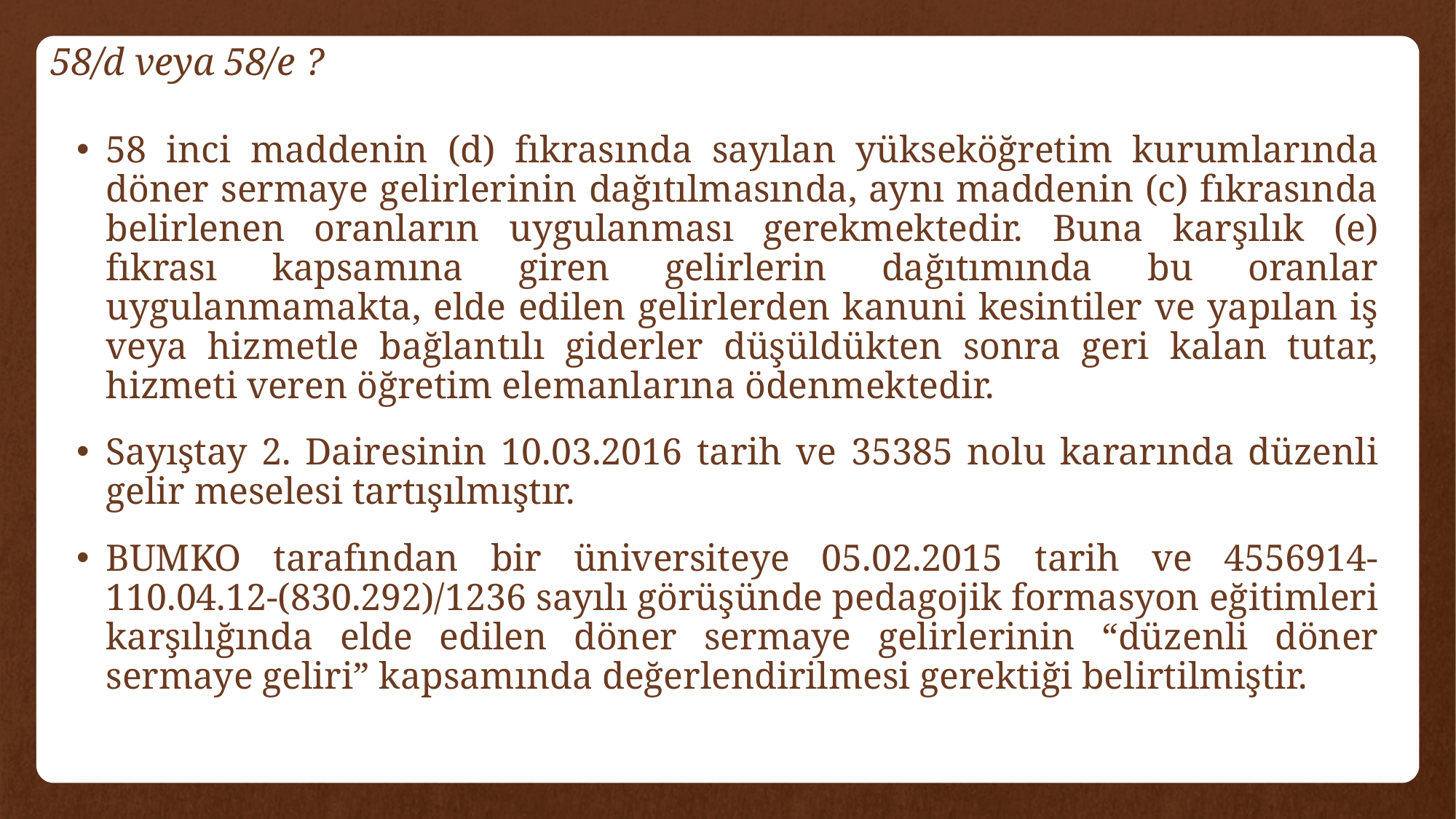

# 58/d veya 58/e ?
58 inci maddenin (d) fıkrasında sayılan yükseköğretim kurumlarında döner sermaye gelirlerinin dağıtılmasında, aynı maddenin (c) fıkrasında belirlenen oranların uygulanması gerekmektedir. Buna karşılık (e) fıkrası kapsamına giren gelirlerin dağıtımında bu oranlar uygulanmamakta, elde edilen gelirlerden kanuni kesintiler ve yapılan iş veya hizmetle bağlantılı giderler düşüldükten sonra geri kalan tutar, hizmeti veren öğretim elemanlarına ödenmektedir.
Sayıştay 2. Dairesinin 10.03.2016 tarih ve 35385 nolu kararında düzenli gelir meselesi tartışılmıştır.
BUMKO tarafından bir üniversiteye 05.02.2015 tarih ve 4556914-110.04.12-(830.292)/1236 sayılı görüşünde pedagojik formasyon eğitimleri karşılığında elde edilen döner sermaye gelirlerinin “düzenli döner sermaye geliri” kapsamında değerlendirilmesi gerektiği belirtilmiştir.